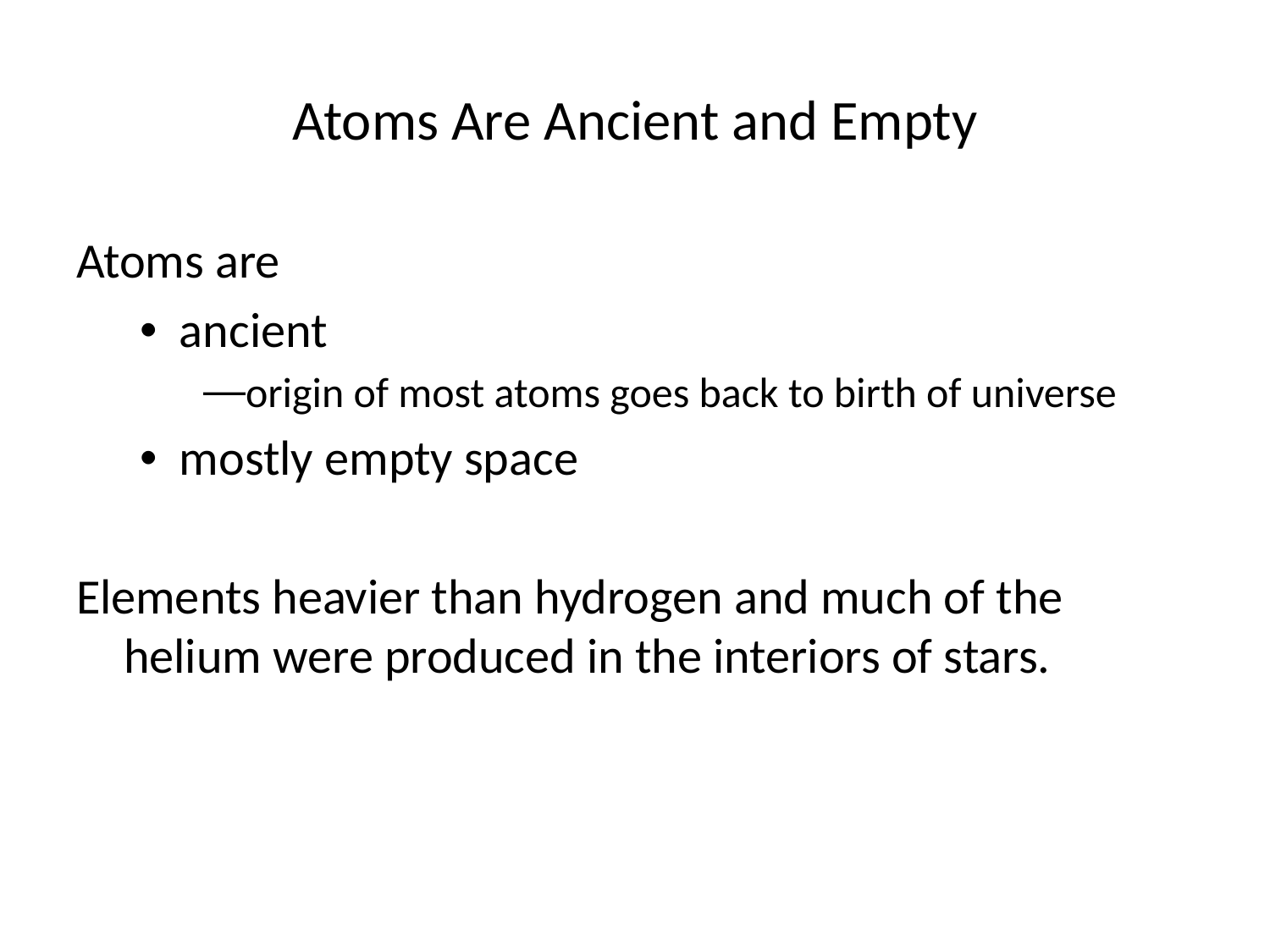

# Atoms Are Ancient and Empty
Atoms are
ancient
origin of most atoms goes back to birth of universe
mostly empty space

Elements heavier than hydrogen and much of the helium were produced in the interiors of stars.